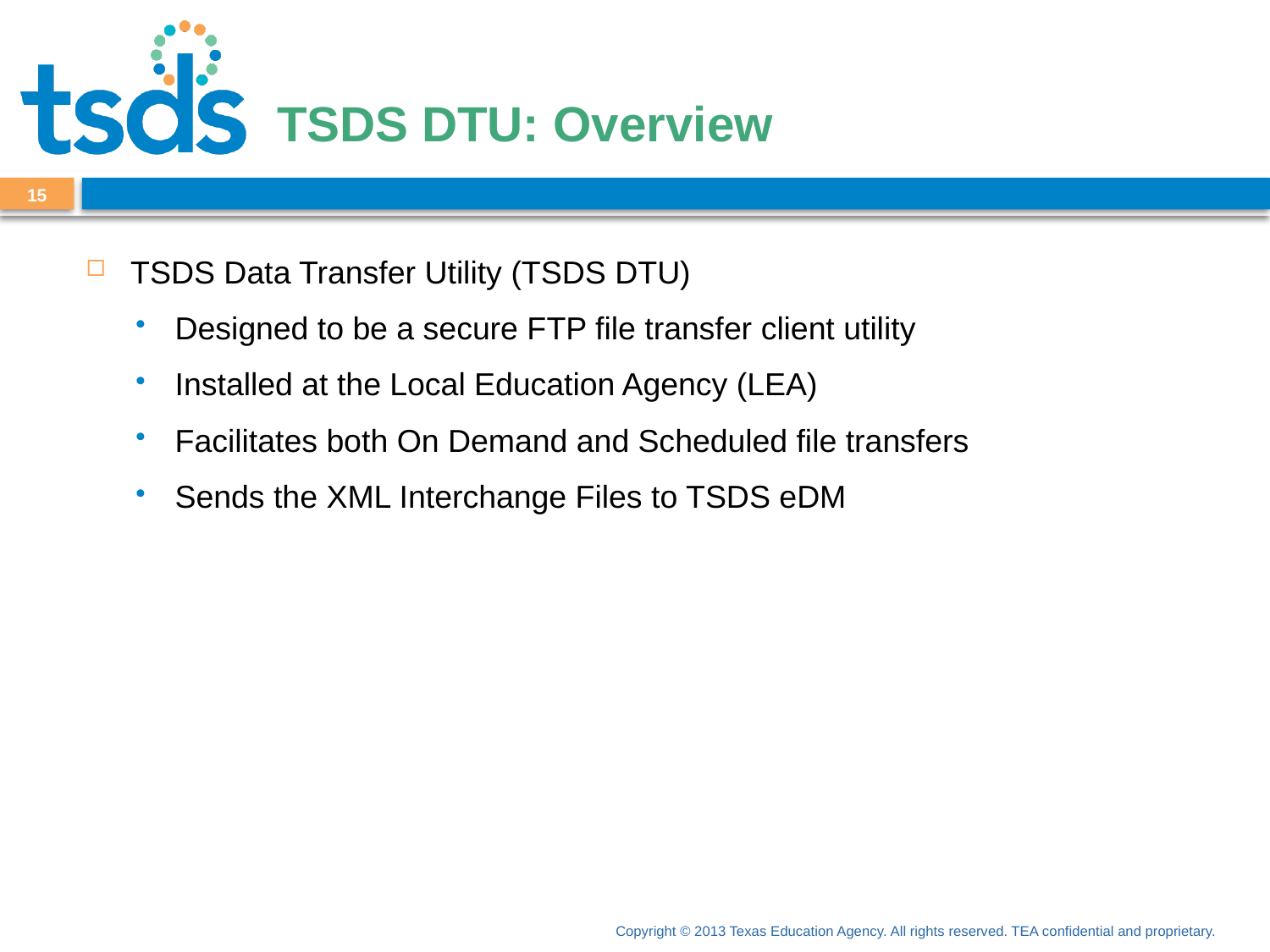

# TSDS DTU: Overview
15
TSDS Data Transfer Utility (TSDS DTU)
Designed to be a secure FTP file transfer client utility
Installed at the Local Education Agency (LEA)
Facilitates both On Demand and Scheduled file transfers
Sends the XML Interchange Files to TSDS eDM